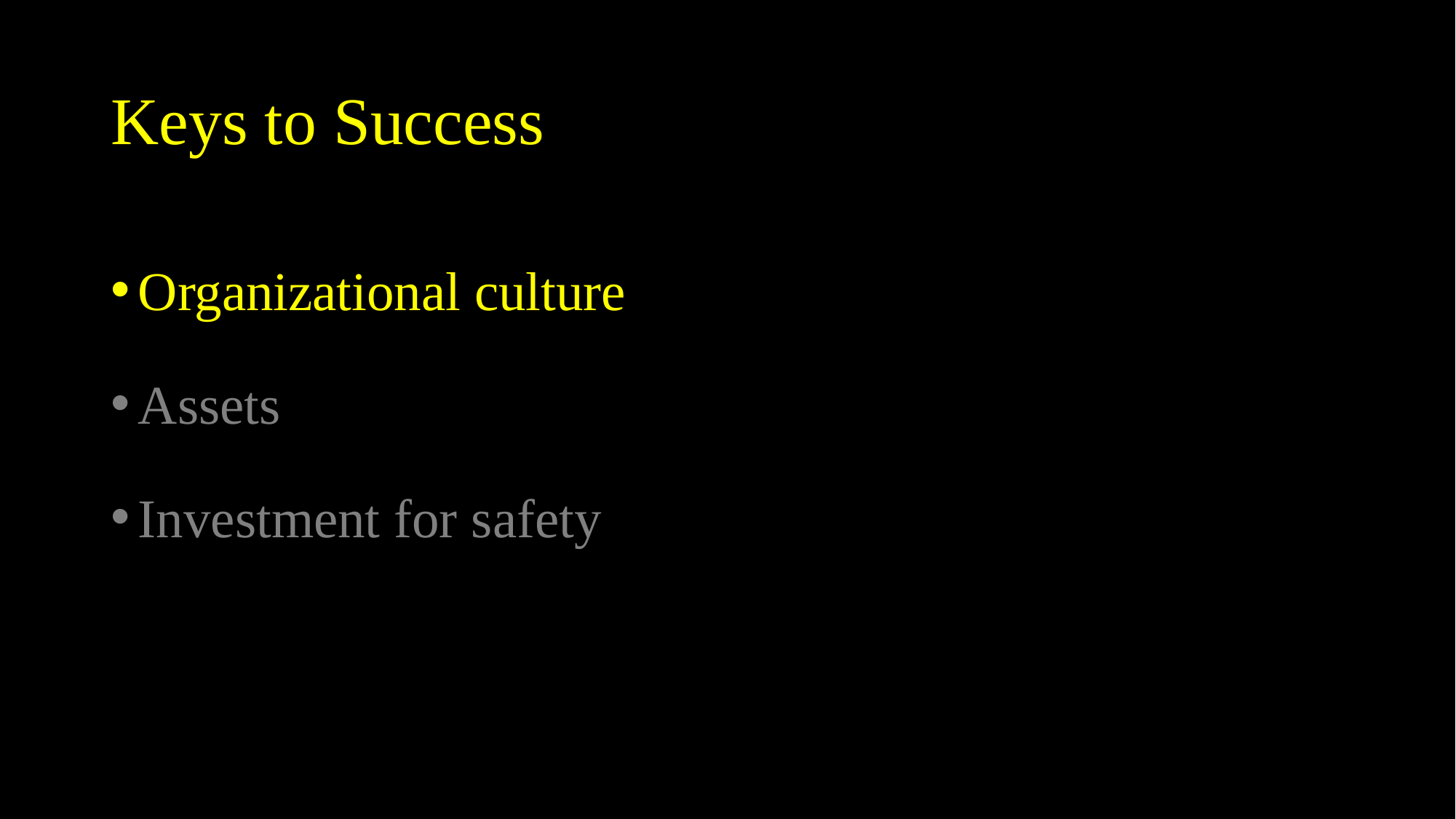

# Keys to Success
Organizational culture
Assets
Investment for safety